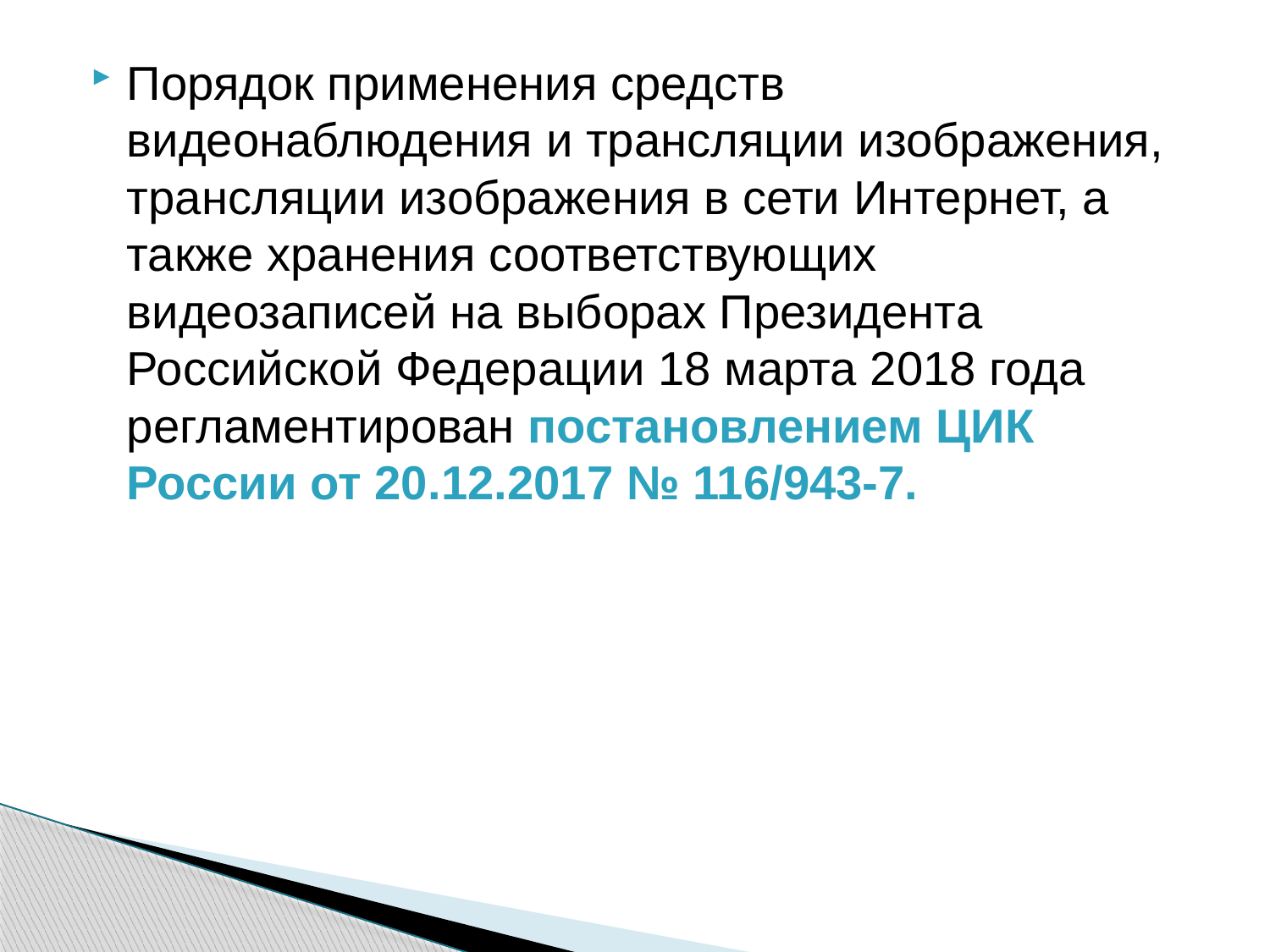

Порядок применения средств видеонаблюдения и трансляции изображения, трансляции изображения в сети Интернет, а также хранения соответствующих видеозаписей на выборах Президента Российской Федерации 18 марта 2018 года регламентирован постановлением ЦИК России от 20.12.2017 № 116/943-7.